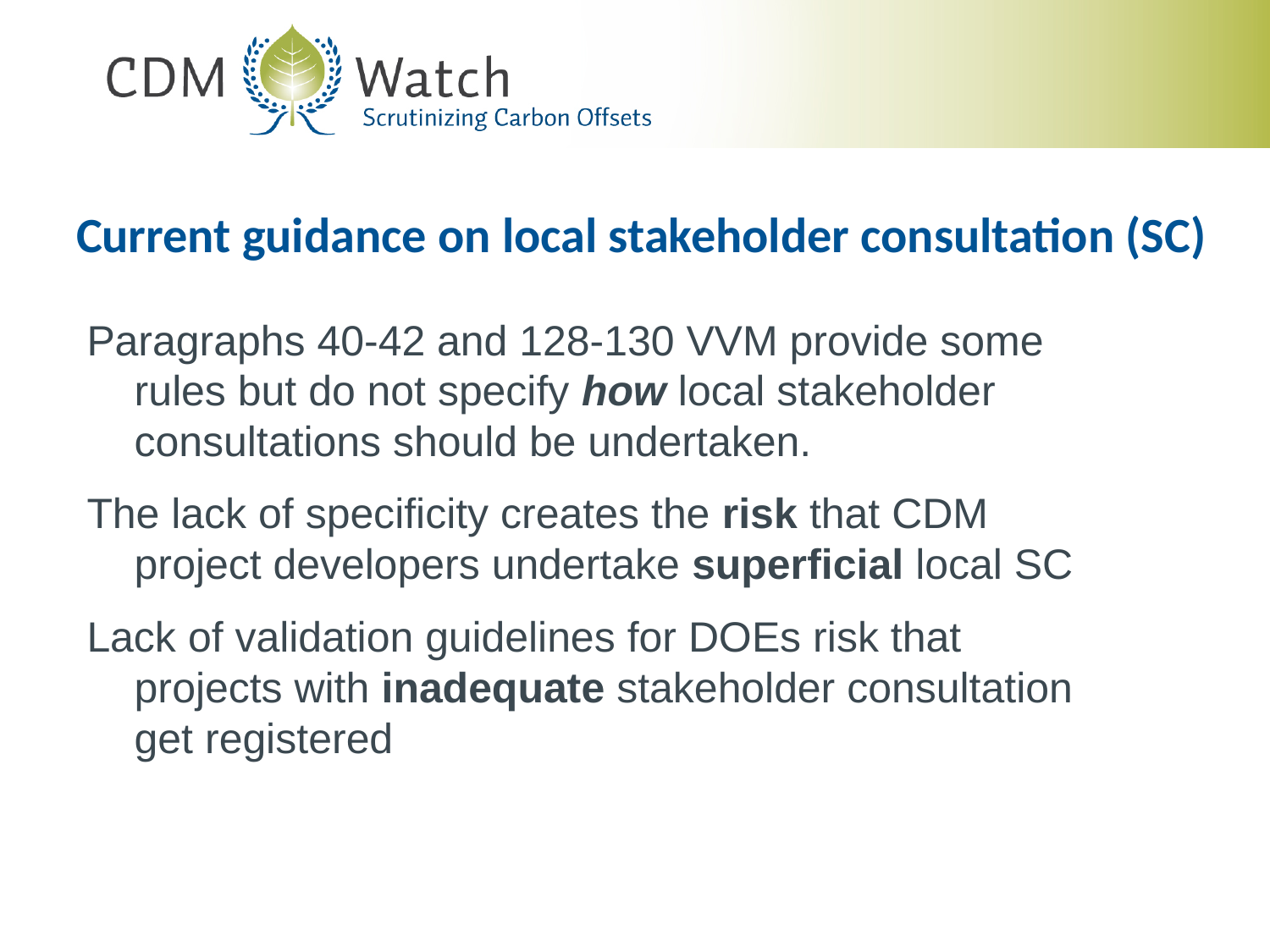

# Current guidance on local stakeholder consultation (SC)
Paragraphs 40-42 and 128-130 VVM provide some rules but do not specify how local stakeholder consultations should be undertaken.
The lack of specificity creates the risk that CDM project developers undertake superficial local SC
Lack of validation guidelines for DOEs risk that projects with inadequate stakeholder consultation get registered